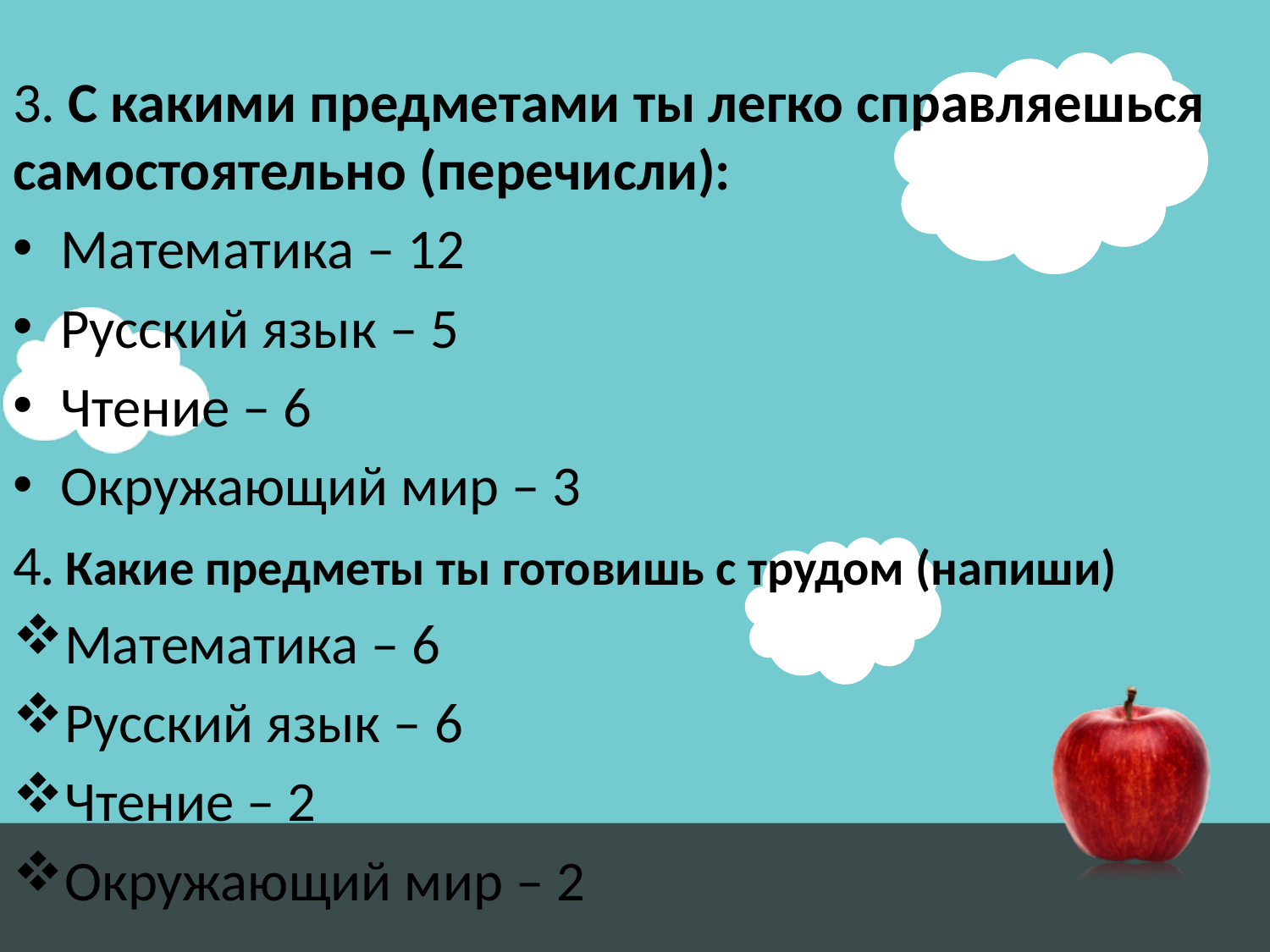

3. С какими предметами ты легко справляешься самостоятельно (перечисли):
Математика – 12
Русский язык – 5
Чтение – 6
Окружающий мир – 3
4. Какие предметы ты готовишь с трудом (напиши)
Математика – 6
Русский язык – 6
Чтение – 2
Окружающий мир – 2